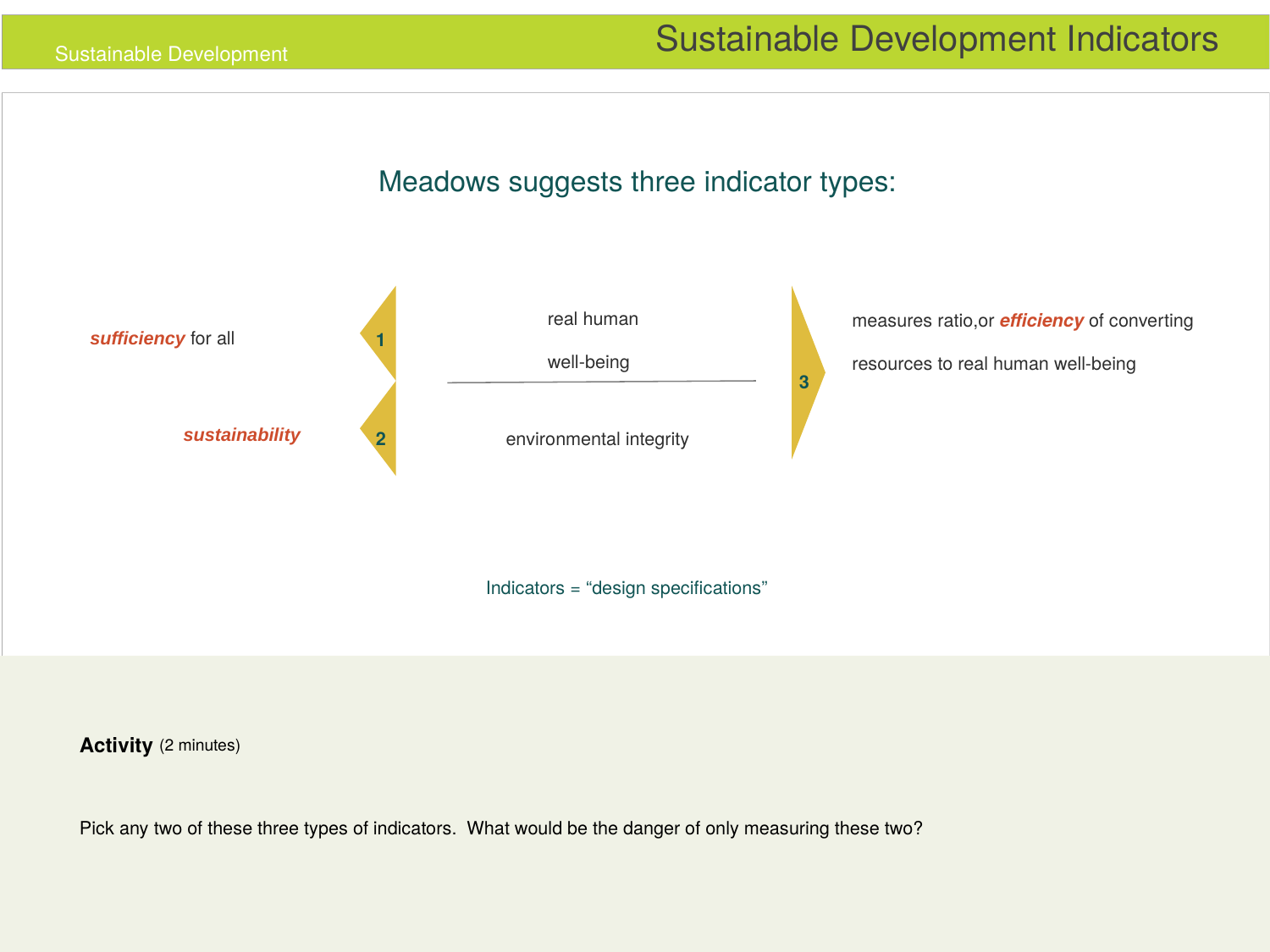

# Sustainable Development Indicators
Meadows suggests three indicator types:
real human
well-being
measures ratio,or efficiency of converting resources to real human well-being
sufficiency for all
1

3

sustainability
2
environmental integrity

Indicators = “design specifications”

Activity (2 minutes)

Pick any two of these three types of indicators.  What would be the danger of only measuring these two?
20